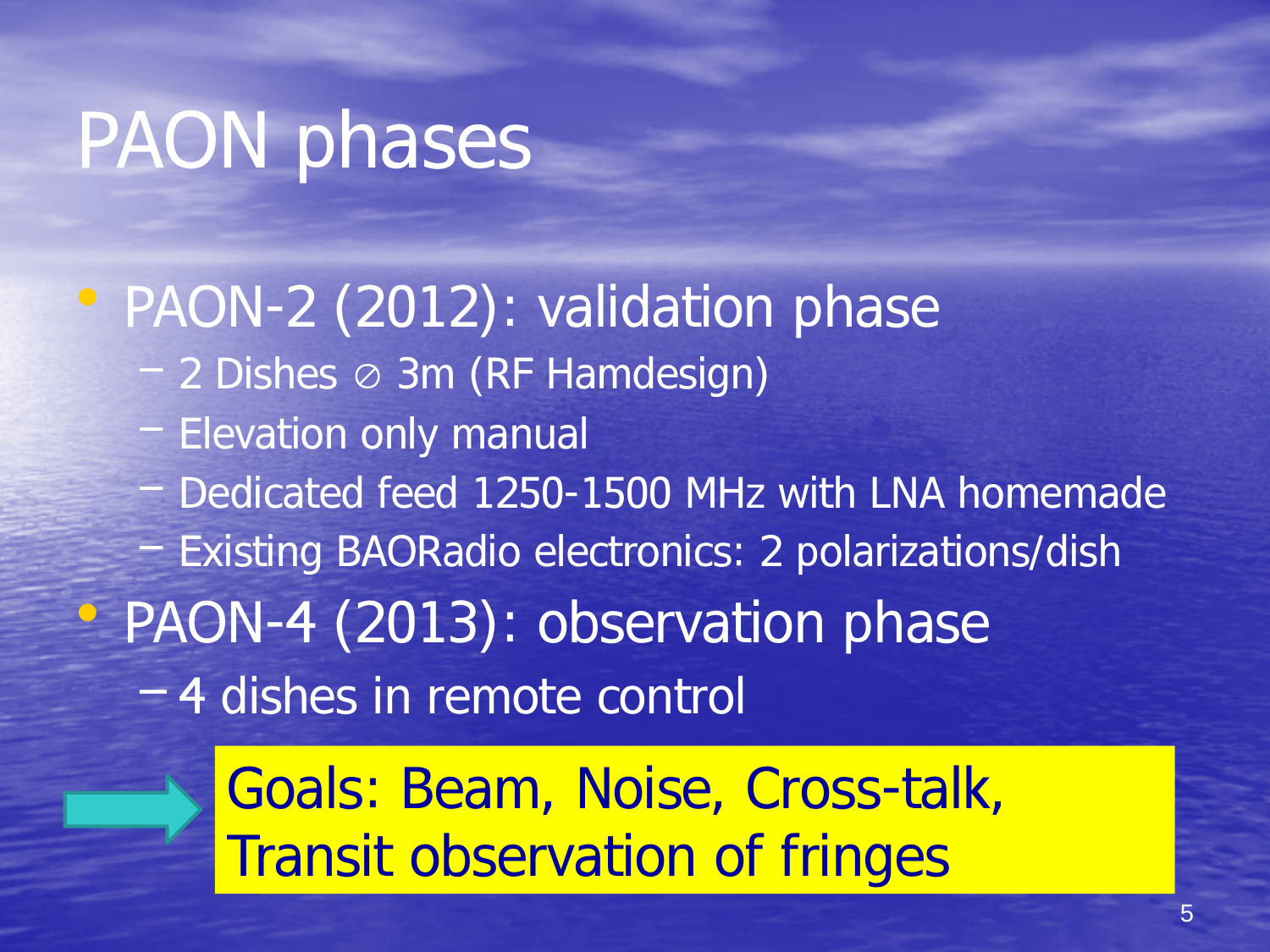

# PAON phases
PAON-2 (2012): validation phase
2 Dishes ∅ 3m (RF Hamdesign)
Elevation only manual
Dedicated feed 1250-1500 MHz with LNA homemade
Existing BAORadio electronics: 2 polarizations/dish
PAON-4 (2013): observation phase
4 dishes in remote control
Goals: Beam, Noise, Cross-talk, Transit observation of fringes

5